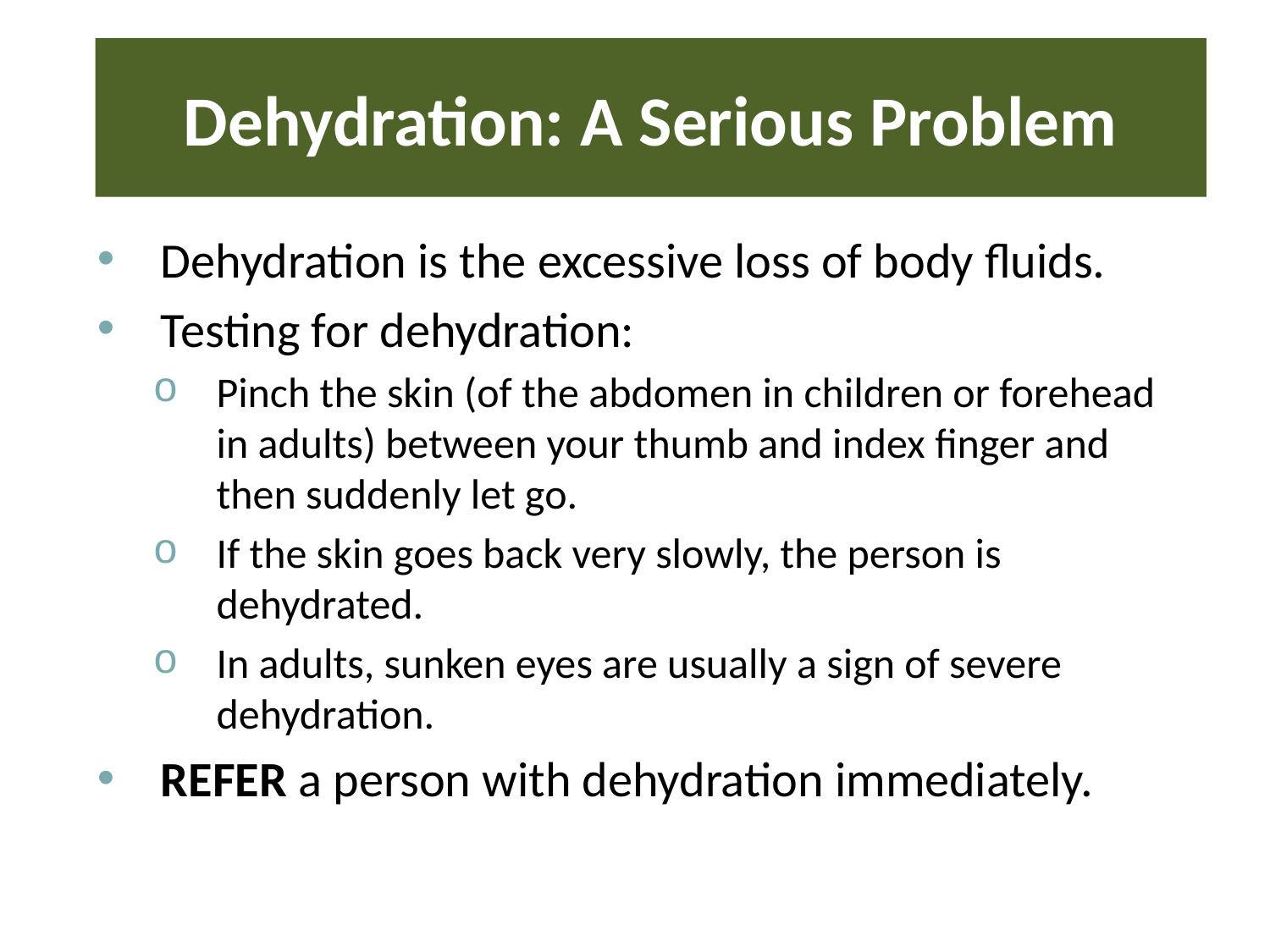

# Dehydration: A Serious Problem
Dehydration is the excessive loss of body fluids.
Testing for dehydration:
Pinch the skin (of the abdomen in children or forehead in adults) between your thumb and index finger and then suddenly let go.
If the skin goes back very slowly, the person is dehydrated.
In adults, sunken eyes are usually a sign of severe dehydration.
REFER a person with dehydration immediately.